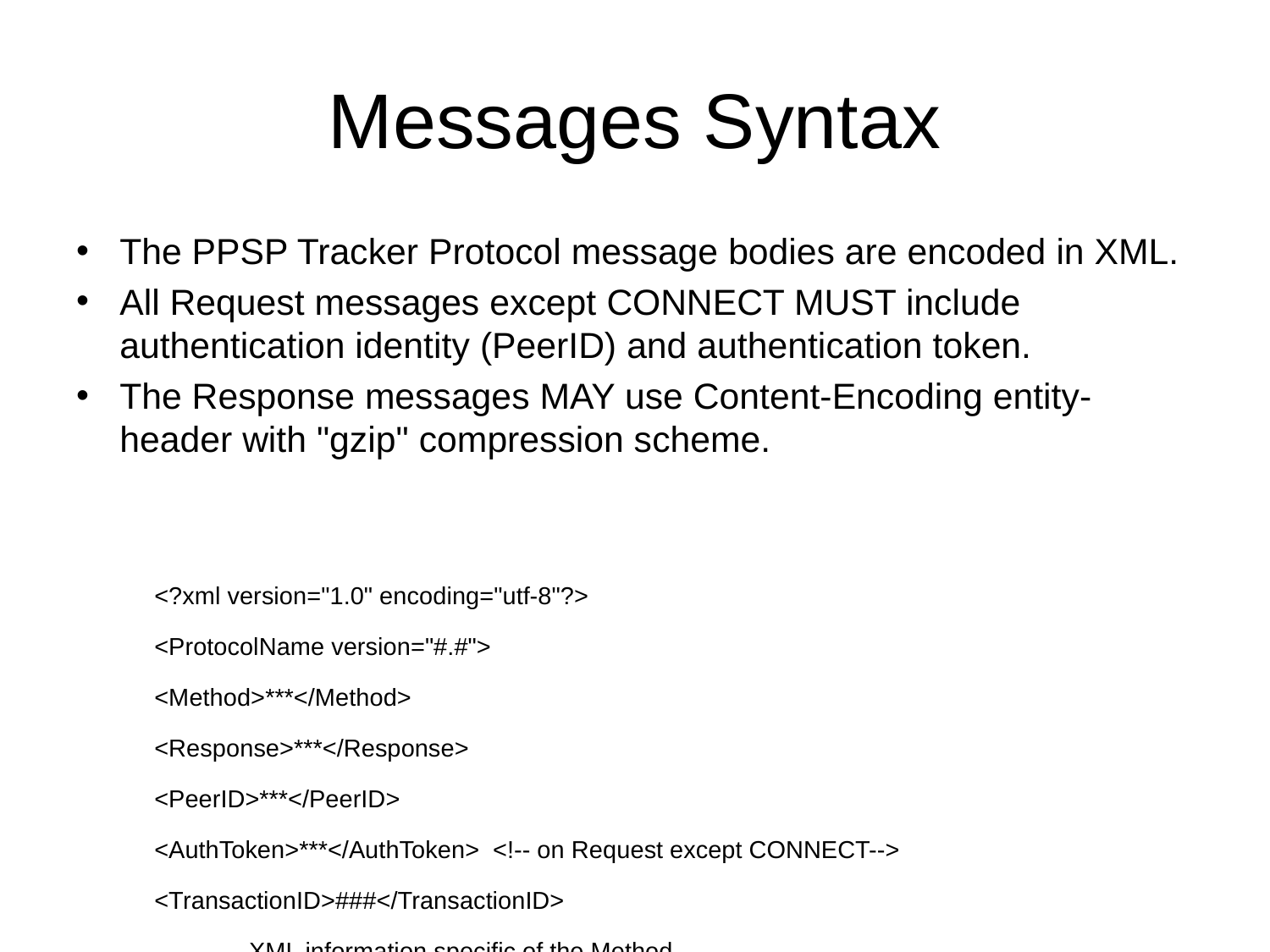

# Messages Syntax
The PPSP Tracker Protocol message bodies are encoded in XML.
All Request messages except CONNECT MUST include authentication identity (PeerID) and authentication token.
The Response messages MAY use Content-Encoding entity-header with "gzip" compression scheme.
<?xml version="1.0" encoding="utf-8"?>
<ProtocolName version="#.#">
<Method>***</Method>
<Response>***</Response>
<PeerID>***</PeerID>
<AuthToken>***</AuthToken>  <!-- on Request except CONNECT-->
<TransactionID>###</TransactionID>
           ...XML information specific of the Method...
</ProtocolName>